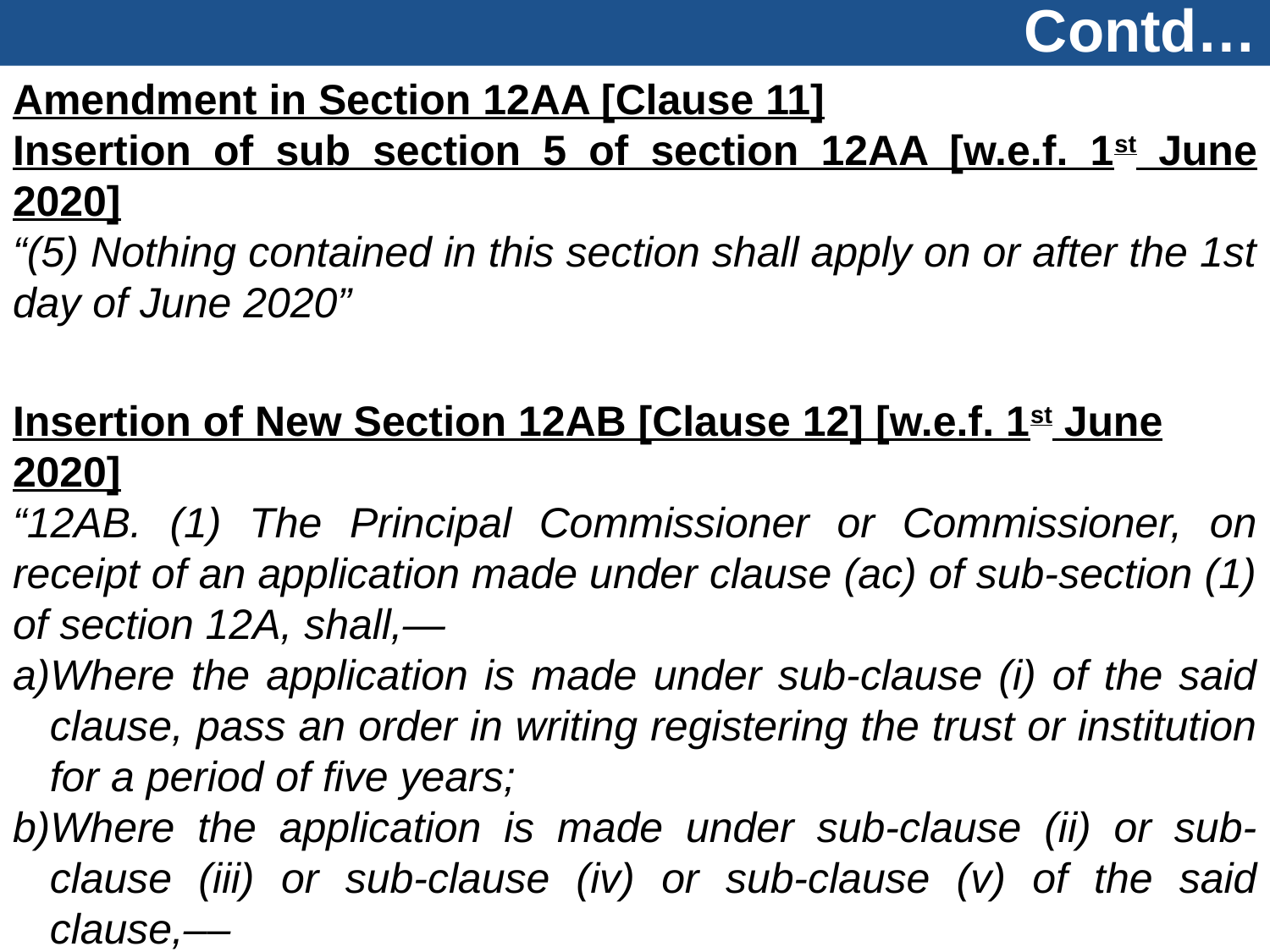

# Contd…
Amendment in Section 12AA [Clause 11]
Insertion of sub section 5 of section 12AA [w.e.f. 1st June 2020]
“(5) Nothing contained in this section shall apply on or after the 1st day of June 2020”

Insertion of New Section 12AB [Clause 12] [w.e.f. 1st June 2020]
“12AB. (1) The Principal Commissioner or Commissioner, on receipt of an application made under clause (ac) of sub-section (1) of section 12A, shall,—
Where the application is made under sub-clause (i) of the said clause, pass an order in writing registering the trust or institution for a period of five years;
Where the application is made under sub-clause (ii) or sub-clause (iii) or sub-clause (iv) or sub-clause (v) of the said clause,––
Call for such documents or information from the trust or institution or make such inquiries as he thinks necessary in order to satisfy himself about—
The genuineness of activities of the trust or institution; and
The compliance of such requirements of any other law for the time being in force by the trust or institution as are material for the purpose of achieving its objects; and
192